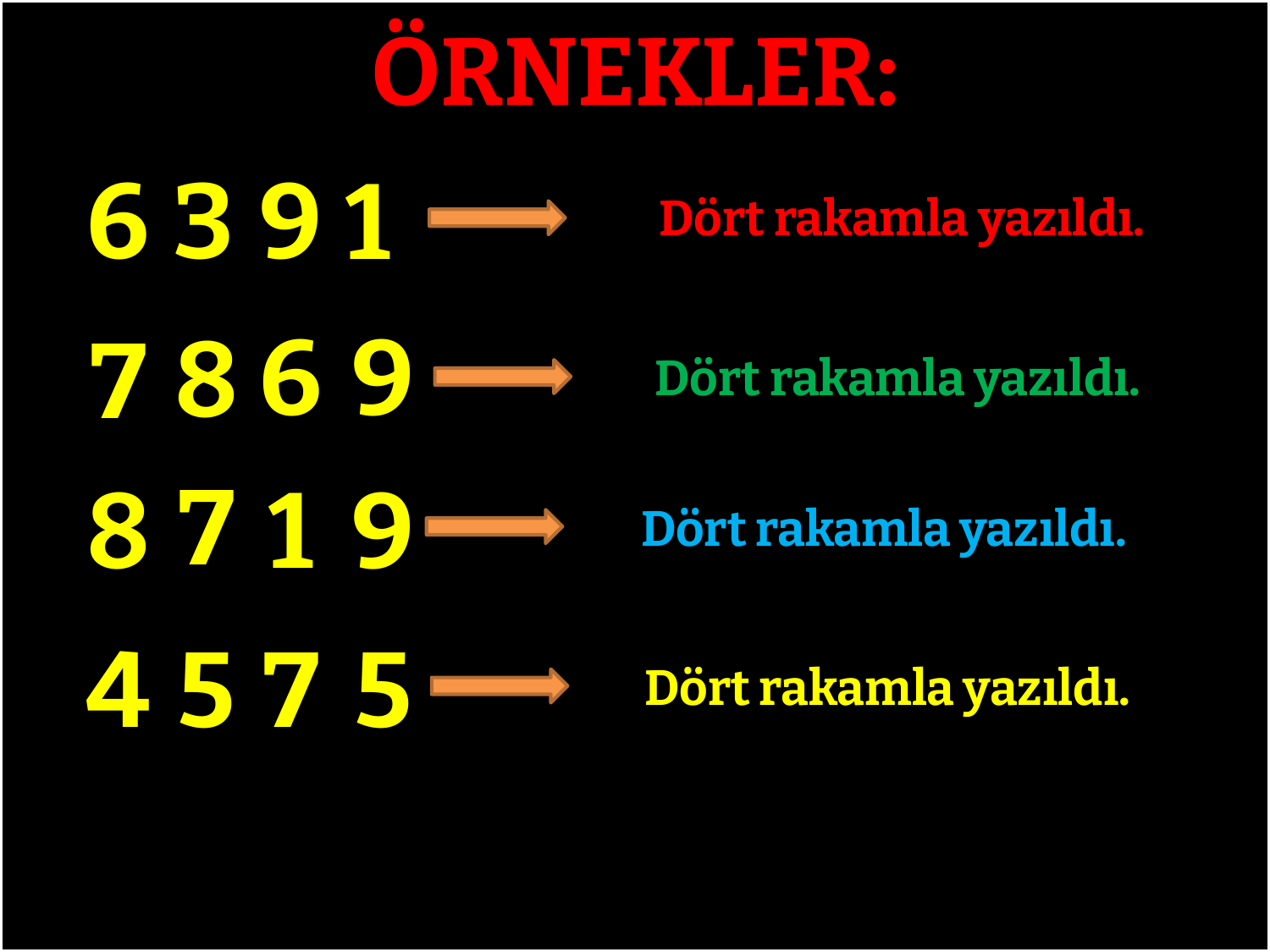

ÖRNEKLER:
9
6
3
1
Dört rakamla yazıldı.

#
9
6
8
7
Dört rakamla yazıldı.

7
8
1
9
Dört rakamla yazıldı.

5
7
4
5
Dört rakamla yazıldı.